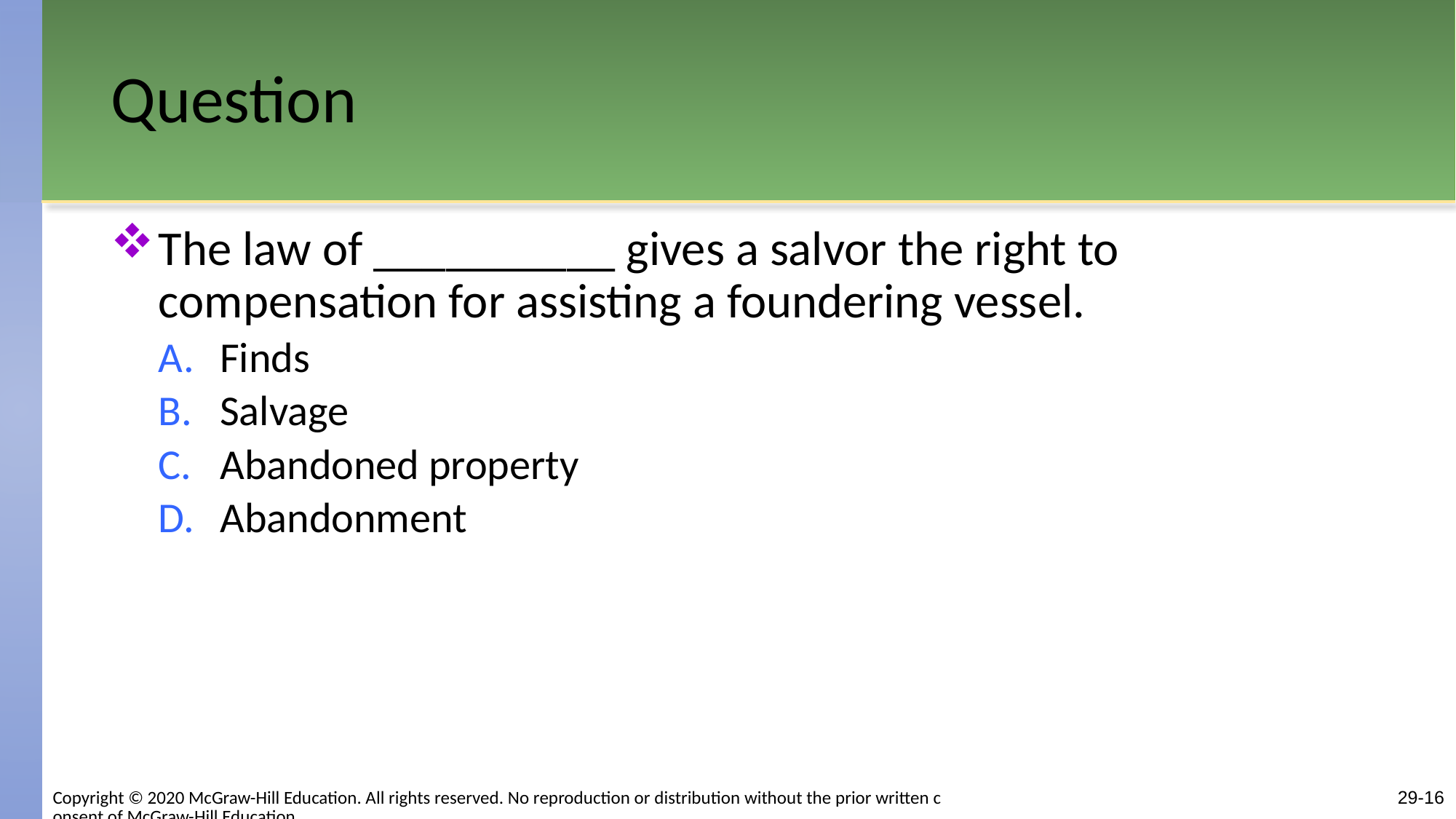

# Question
The law of __________ gives a salvor the right to compensation for assisting a foundering vessel.
Finds
Salvage
Abandoned property
Abandonment
Copyright © 2020 McGraw-Hill Education. All rights reserved. No reproduction or distribution without the prior written consent of McGraw-Hill Education.
29-16